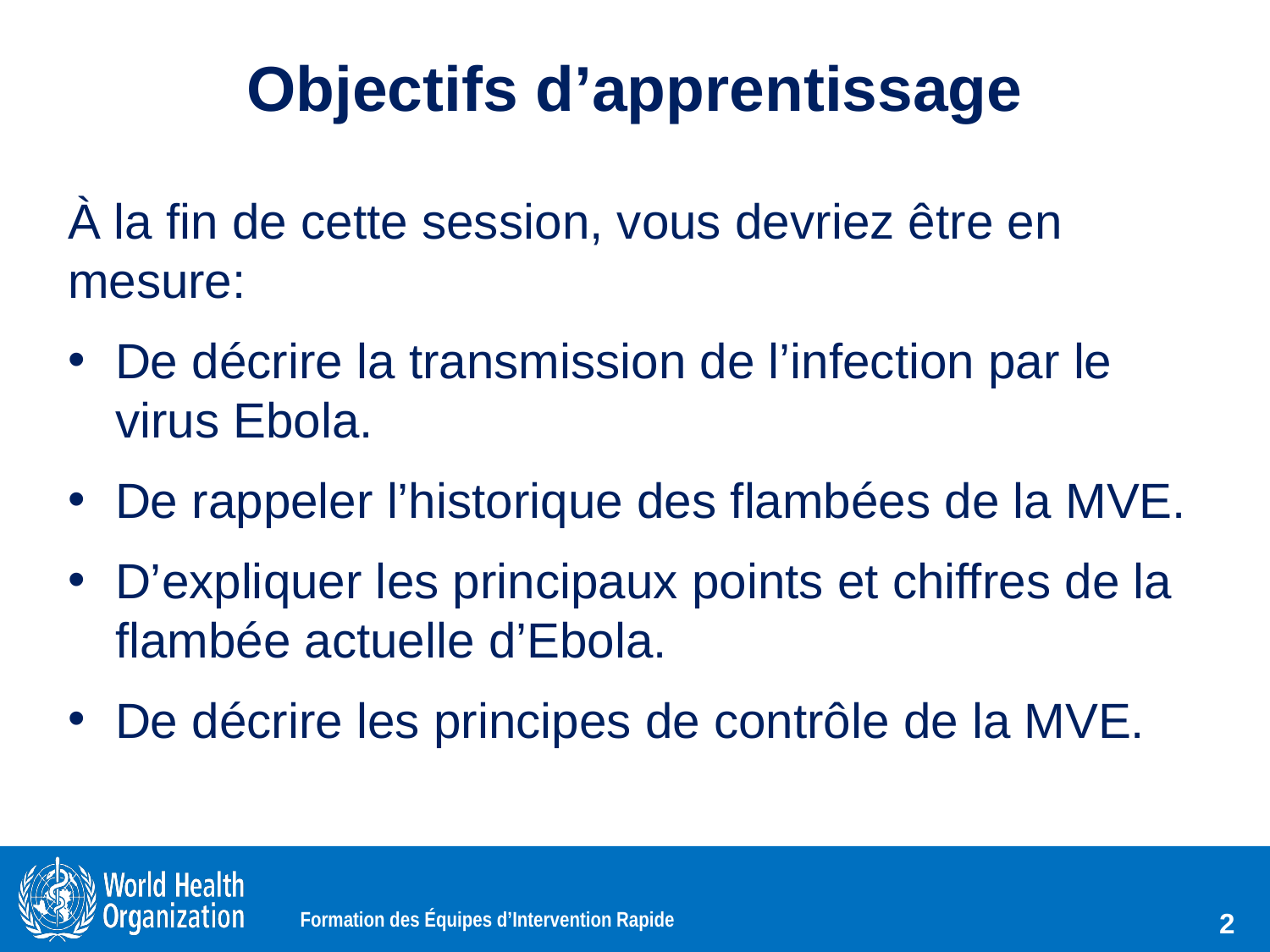

# Objectifs d’apprentissage
À la fin de cette session, vous devriez être en mesure:
De décrire la transmission de l’infection par le virus Ebola.
De rappeler l’historique des flambées de la MVE.
D’expliquer les principaux points et chiffres de la flambée actuelle d’Ebola.
De décrire les principes de contrôle de la MVE.